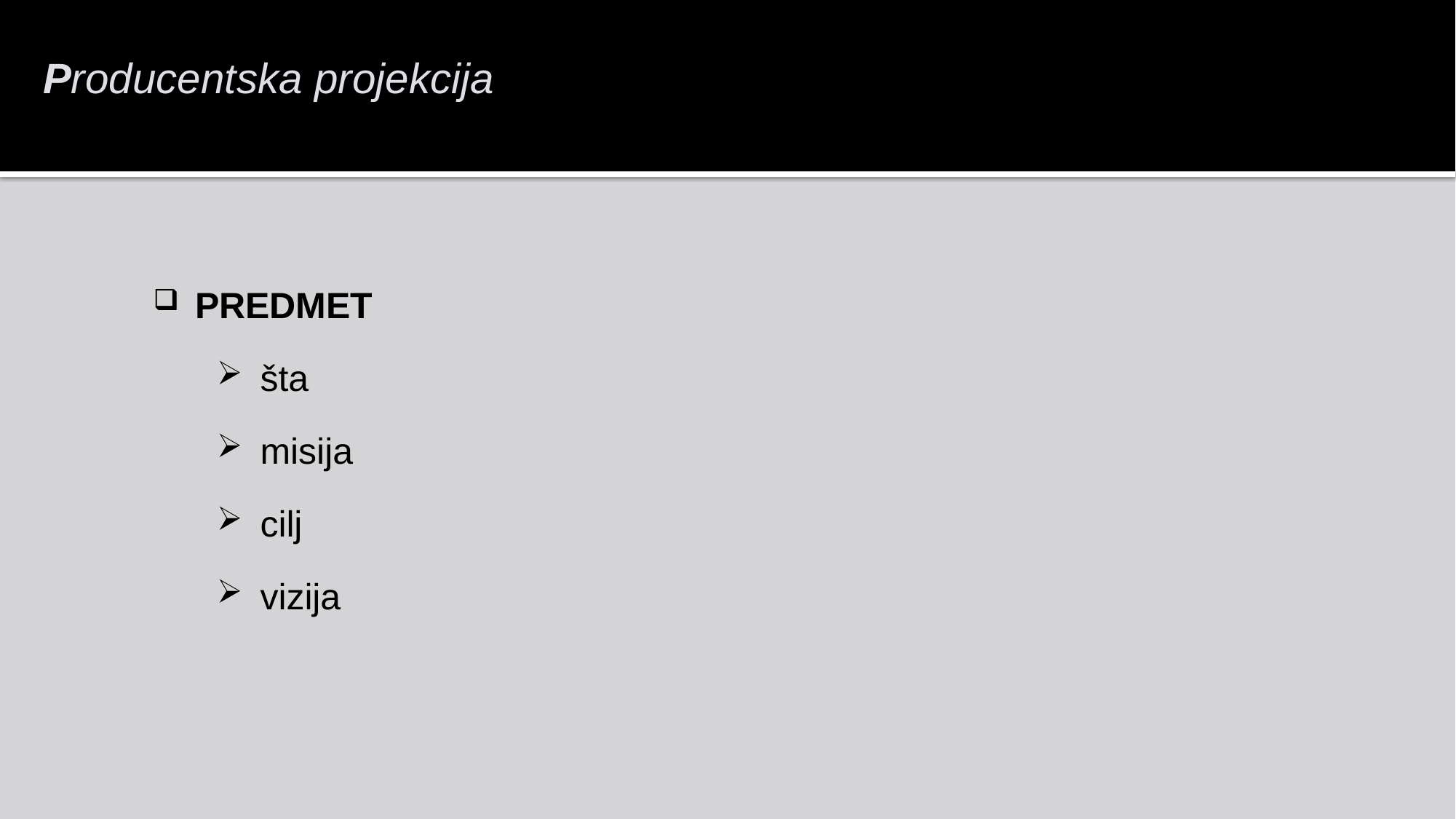

Producentska projekcija

PREDMET
šta
misija
cilj
vizija